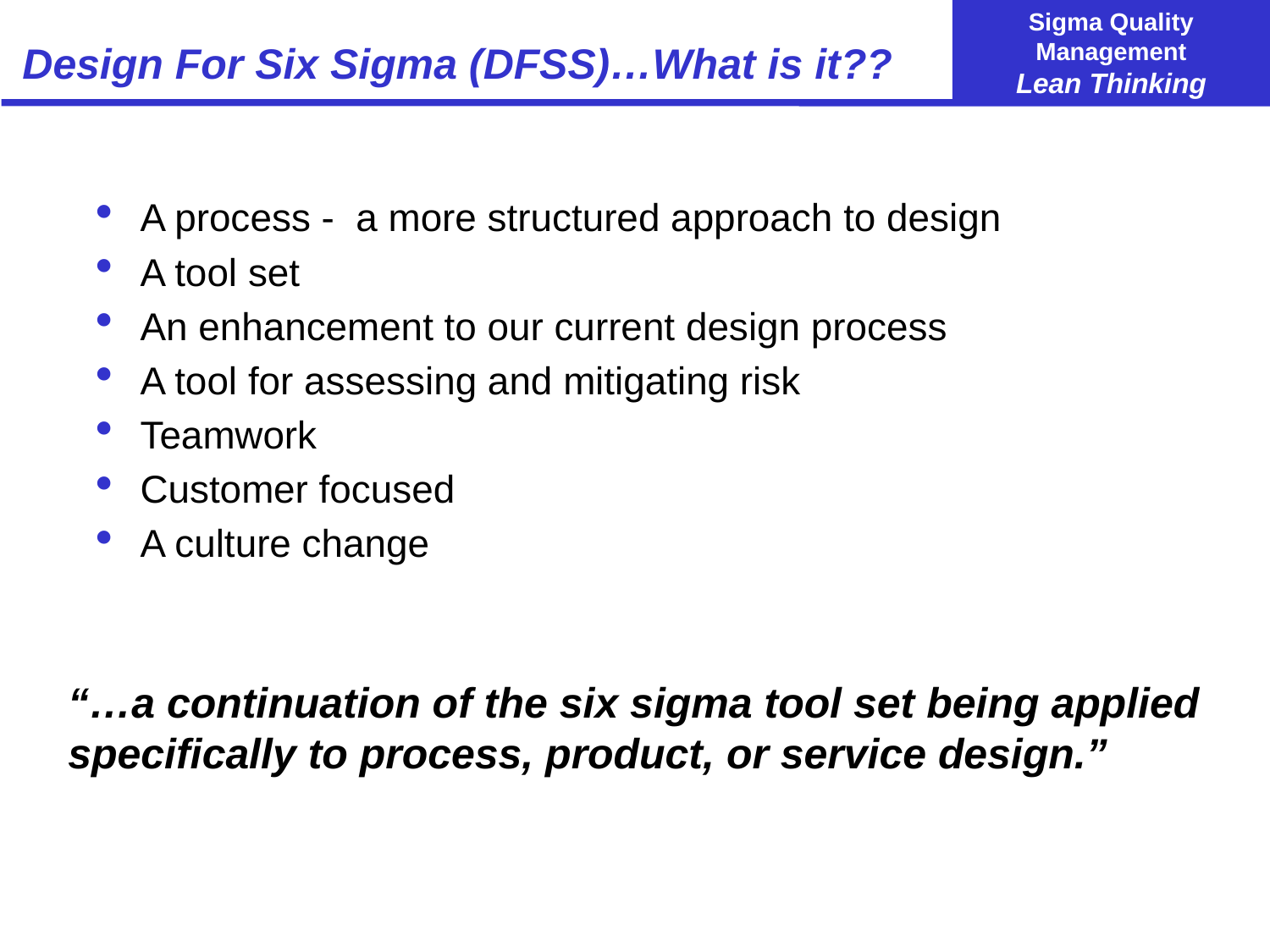

# Design For Six Sigma (DFSS)…What is it??
A process -  a more structured approach to design
A tool set
An enhancement to our current design process
A tool for assessing and mitigating risk
Teamwork
Customer focused
A culture change
“…a continuation of the six sigma tool set being applied specifically to process, product, or service design.”